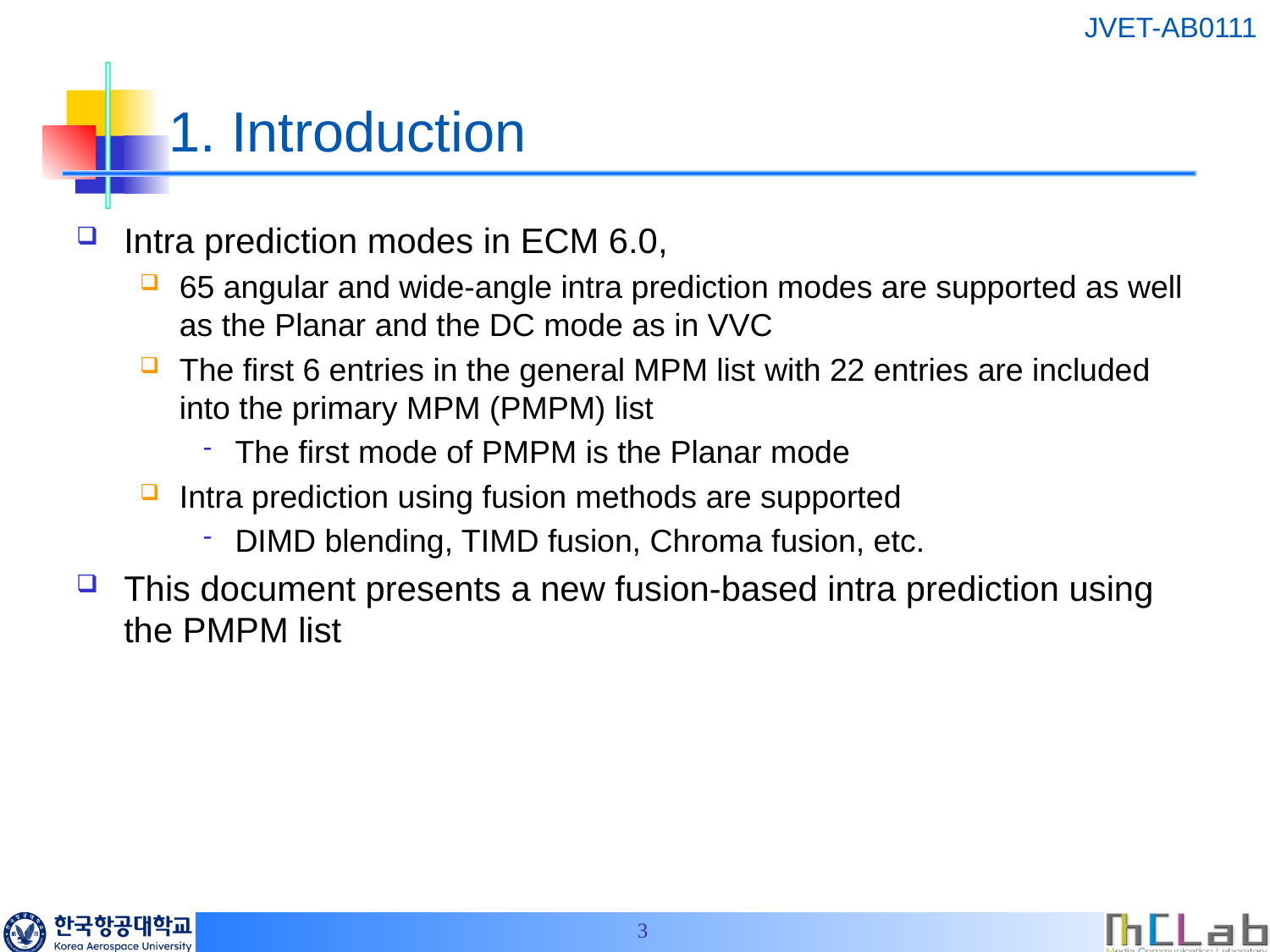

# 1. Introduction
Intra prediction modes in ECM 6.0,
65 angular and wide-angle intra prediction modes are supported as well as the Planar and the DC mode as in VVC
The first 6 entries in the general MPM list with 22 entries are included into the primary MPM (PMPM) list
The first mode of PMPM is the Planar mode
Intra prediction using fusion methods are supported
DIMD blending, TIMD fusion, Chroma fusion, etc.
This document presents a new fusion-based intra prediction using the PMPM list